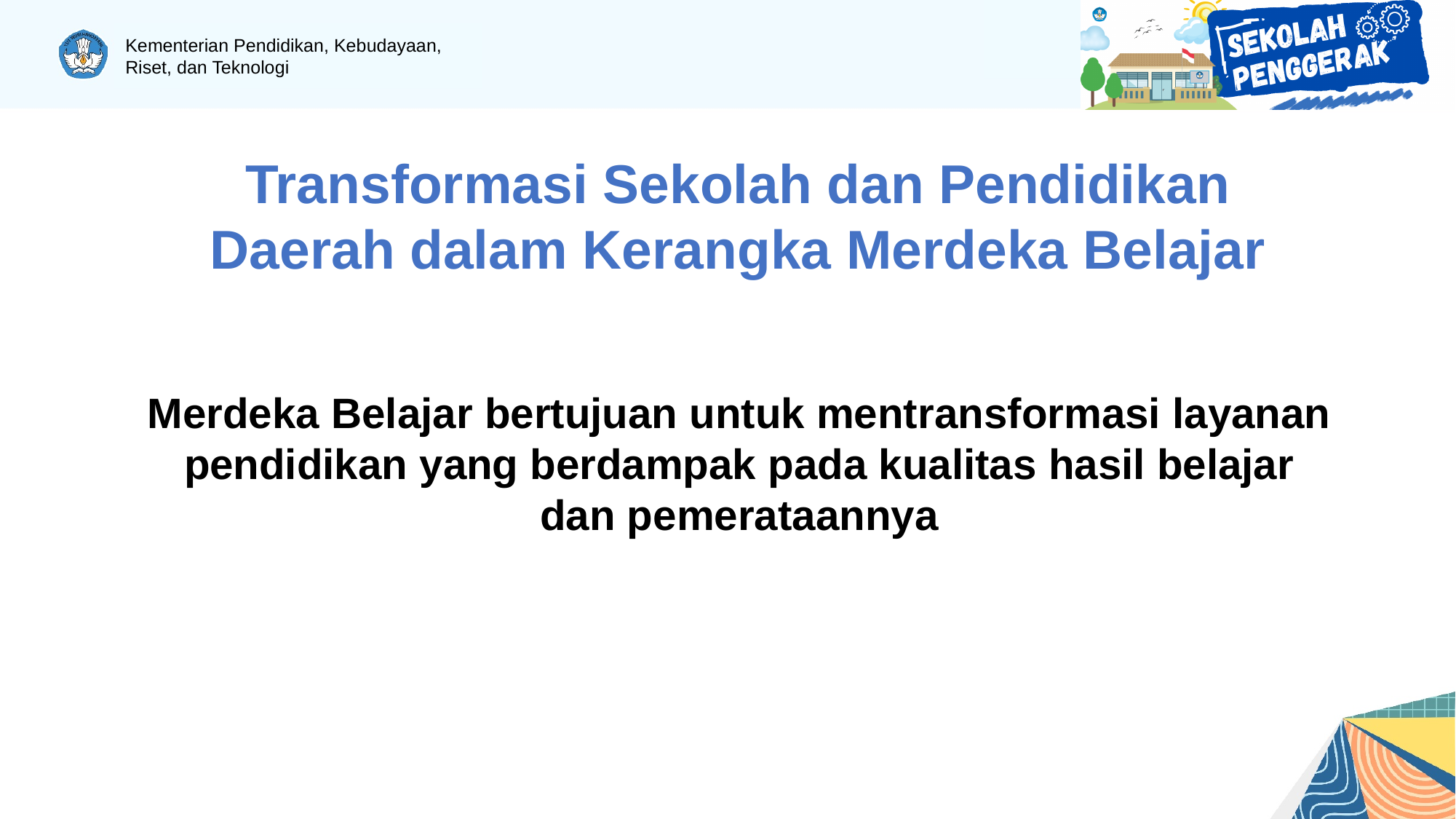

# Transformasi Sekolah dan Pendidikan Daerah dalam Kerangka Merdeka Belajar
Merdeka Belajar bertujuan untuk mentransformasi layanan pendidikan yang berdampak pada kualitas hasil belajar dan pemerataannya